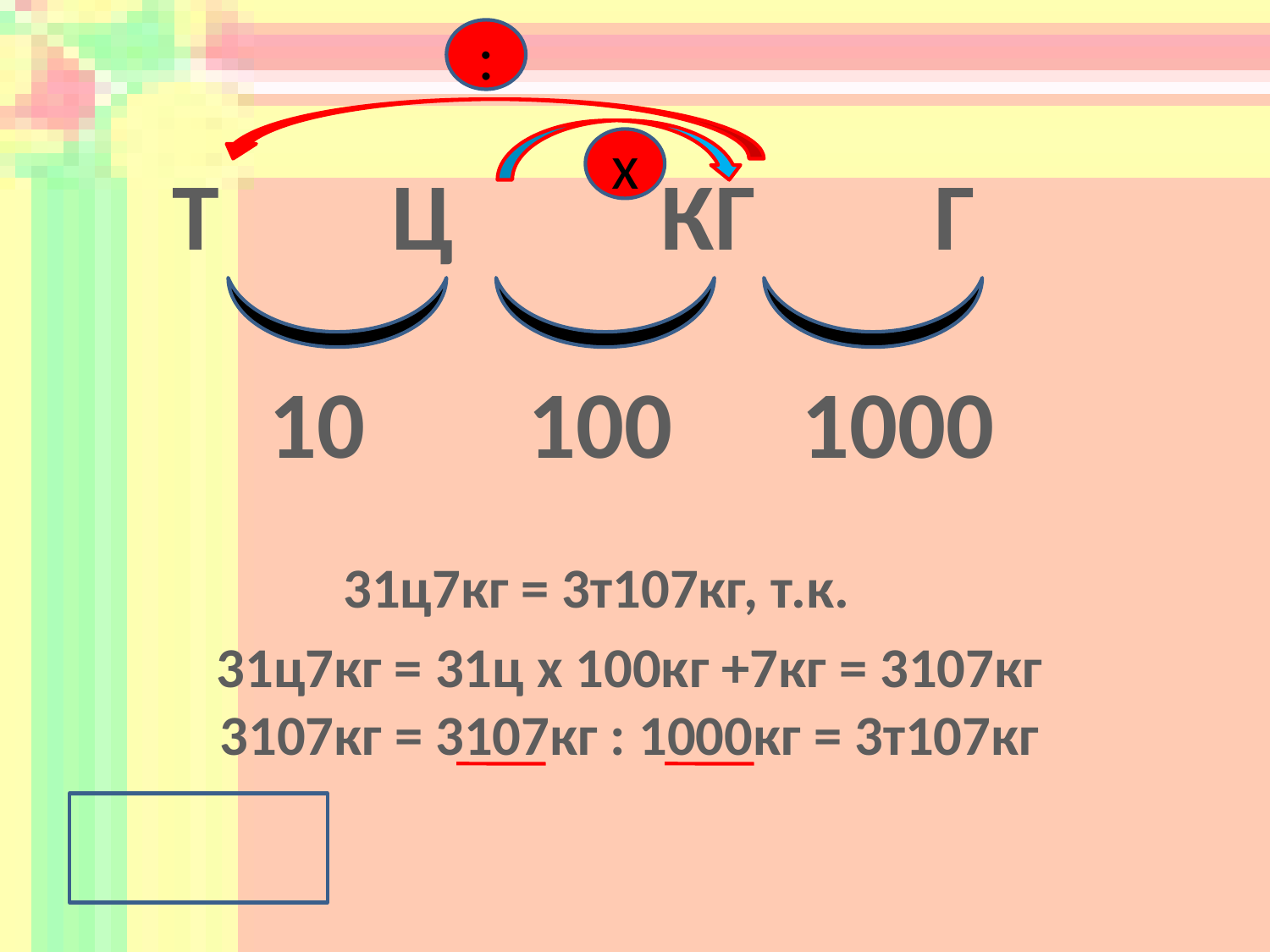

:

х
Т        Ц	     КГ		Г

10
100
1000
31ц7кг = 3т107кг, т.к.
31ц7кг = 31ц х 100кг +7кг = 3107кг
3107кг = 3107кг : 1000кг = 3т107кг